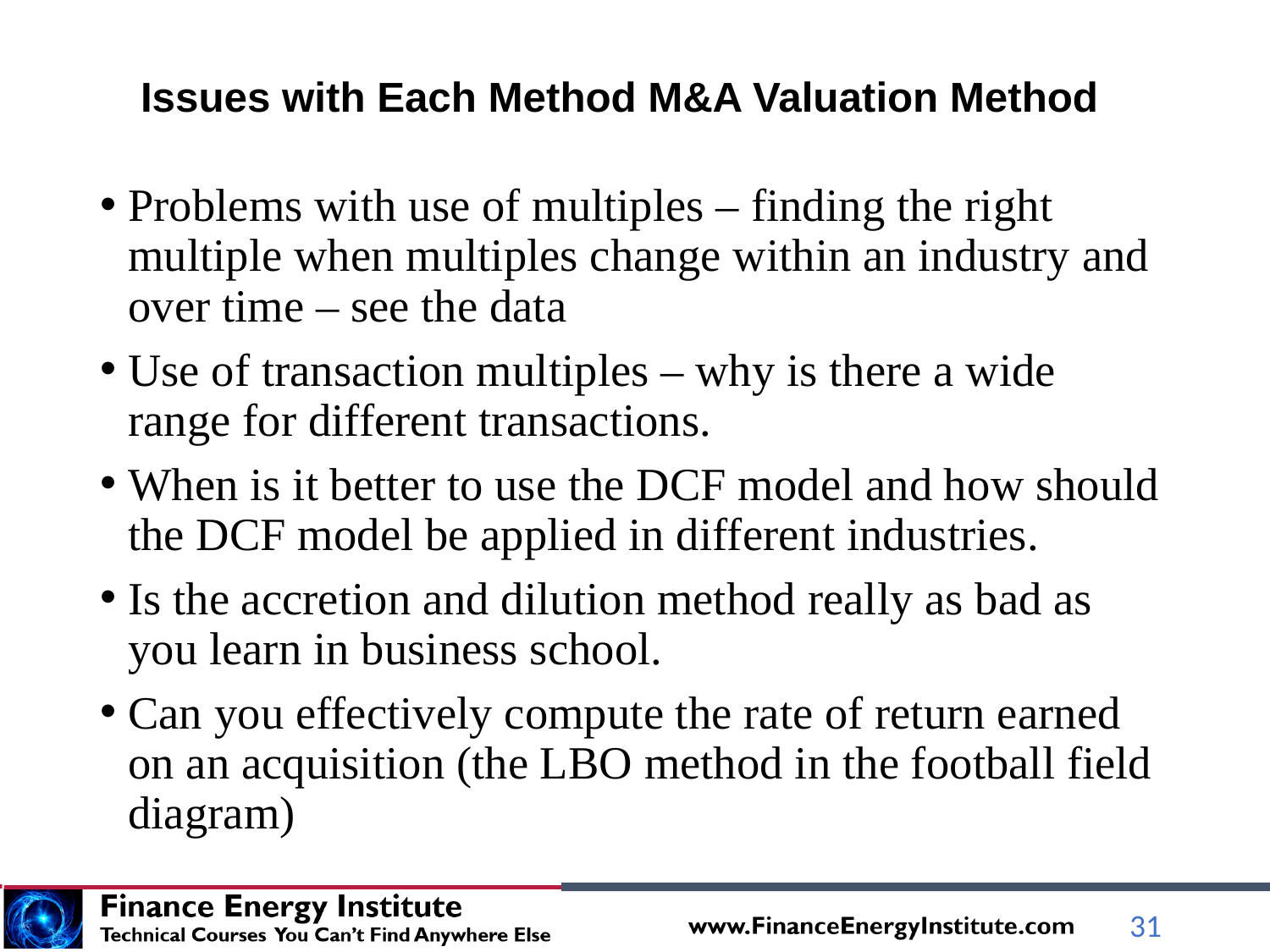

# Issues with Each Method M&A Valuation Method
Problems with use of multiples – finding the right multiple when multiples change within an industry and over time – see the data
Use of transaction multiples – why is there a wide range for different transactions.
When is it better to use the DCF model and how should the DCF model be applied in different industries.
Is the accretion and dilution method really as bad as you learn in business school.
Can you effectively compute the rate of return earned on an acquisition (the LBO method in the football field diagram)
31